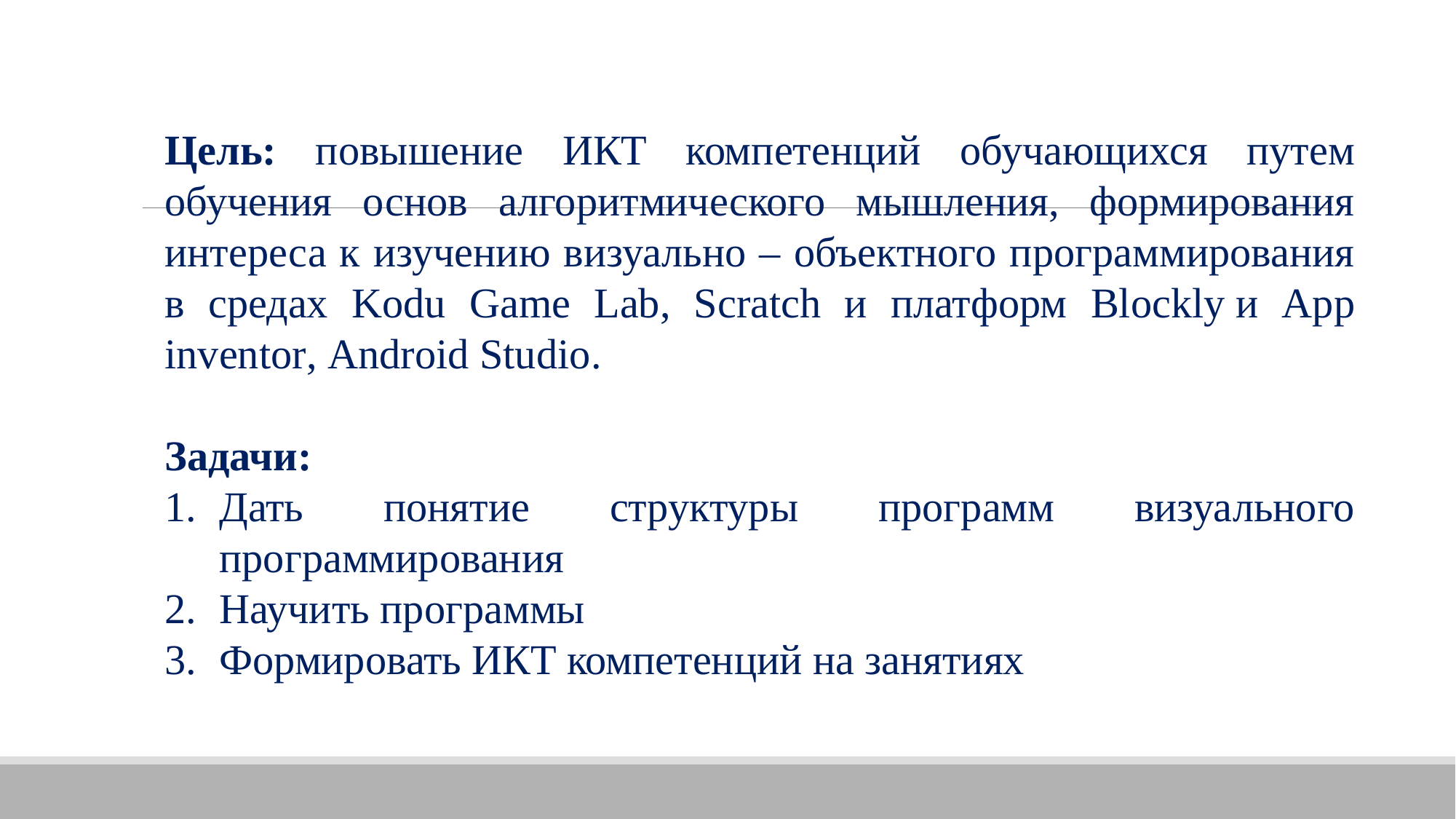

Цель: повышение ИКТ компетенций обучающихся путем обучения основ алгоритмического мышления, формирования интереса к изучению визуально – объектного программирования в средах Kodu Game Lab, Scratch и платформ Blockly и App inventor, Android Studio.

Задачи:
Дать понятие структуры программ визуального программирования
Научить программы
Формировать ИКТ компетенций на занятиях